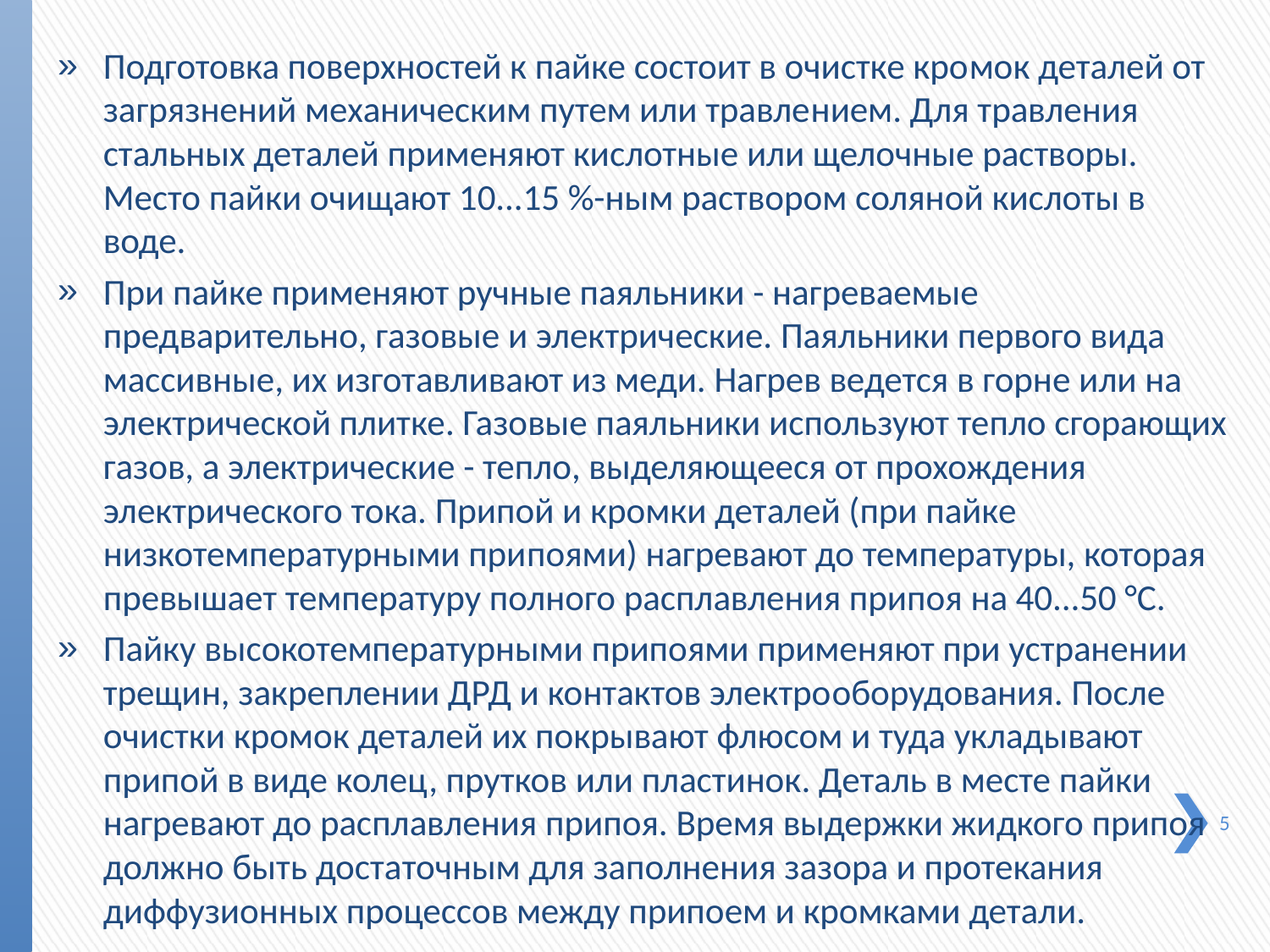

Подготовка поверхностей к пайке состоит в очистке кро­мок деталей от загрязнений механическим путем или травле­нием. Для травления стальных деталей применяют кислотные или щелочные растворы. Место пайки очищают 10...15 %-ным раствором соляной кислоты в воде.
При пайке применяют ручные паяльники - нагреваемые предварительно, газовые и электрические. Паяльники первого вида массивные, их изготавливают из меди. Нагрев ведется в горне или на электрической плитке. Газовые паяльники используют тепло сгорающих газов, а электрические - тепло, выделяющееся от прохождения электрического тока. Припой и кромки деталей (при пайке низкотемпературными при­поями) нагревают до температуры, которая превышает температуру полного расплавления припоя на 40...50 °С.
Пайку высокотемпературными припоями применяют при устранении трещин, закреплении ДРД и контактов электро­оборудования. После очистки кромок деталей их покрывают флюсом и туда укладывают припой в виде колец, прутков или пластинок. Деталь в месте пайки нагревают до расплавления припоя. Время выдержки жидкого припоя должно быть доста­точным для заполнения зазора и протекания диффузионных процессов между припоем и кромками детали.

5